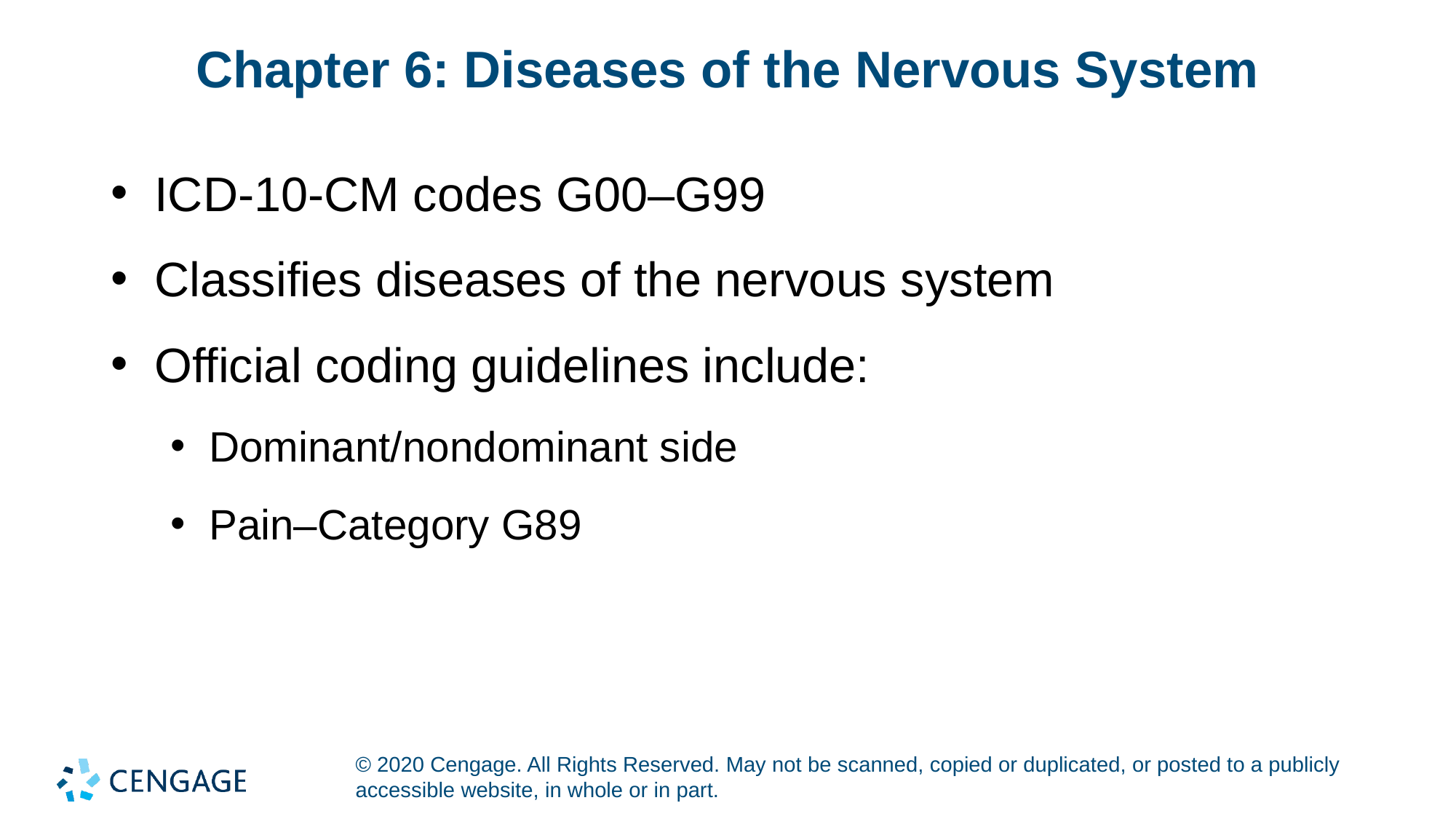

# Chapter 6: Diseases of the Nervous System
ICD-10-CM codes G00–G99
Classifies diseases of the nervous system
Official coding guidelines include:
Dominant/nondominant side
Pain–Category G89